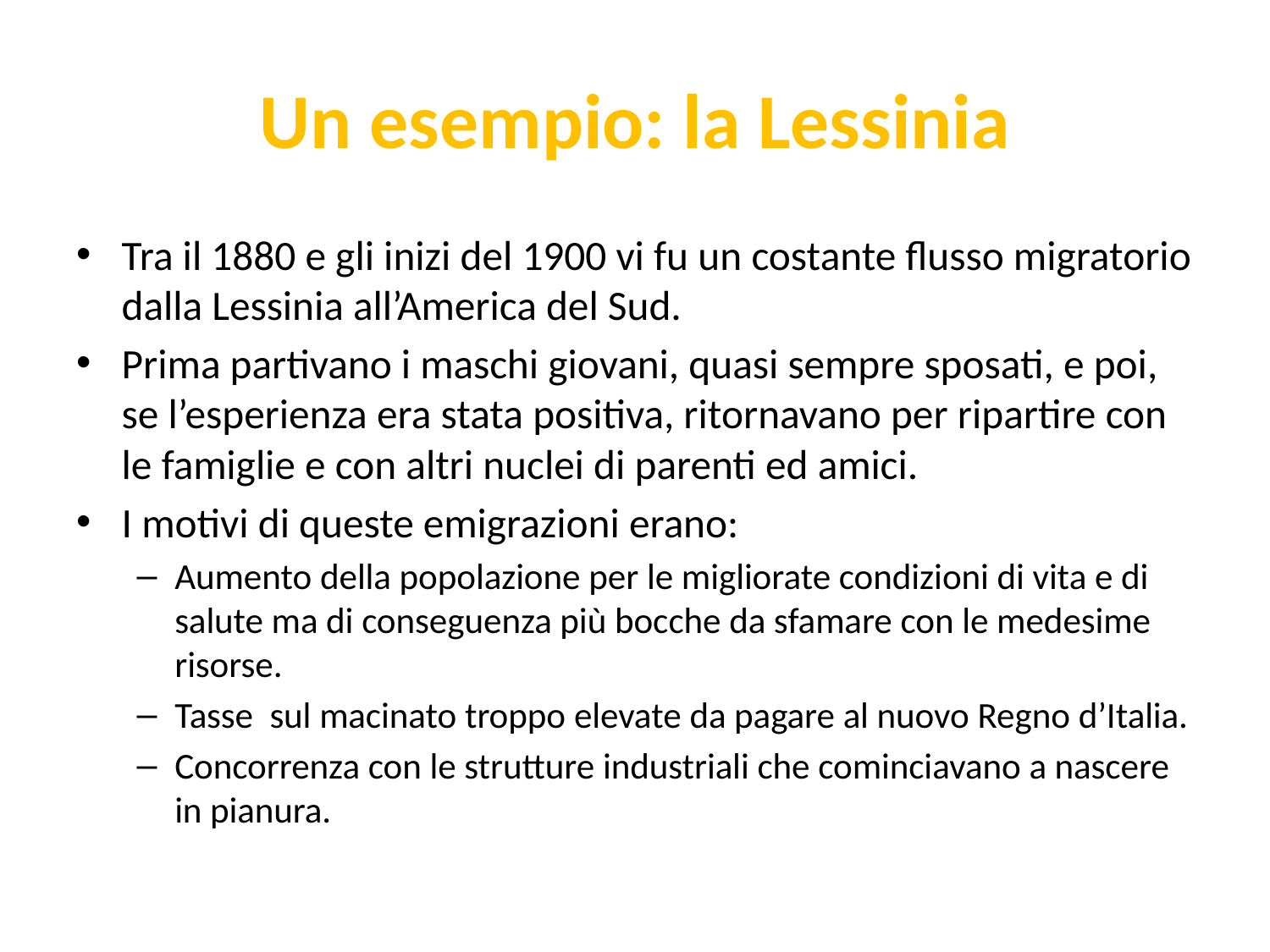

# Un esempio: la Lessinia
Tra il 1880 e gli inizi del 1900 vi fu un costante flusso migratorio dalla Lessinia all’America del Sud.
Prima partivano i maschi giovani, quasi sempre sposati, e poi, se l’esperienza era stata positiva, ritornavano per ripartire con le famiglie e con altri nuclei di parenti ed amici.
I motivi di queste emigrazioni erano:
Aumento della popolazione per le migliorate condizioni di vita e di salute ma di conseguenza più bocche da sfamare con le medesime risorse.
Tasse  sul macinato troppo elevate da pagare al nuovo Regno d’Italia.
Concorrenza con le strutture industriali che cominciavano a nascere in pianura.